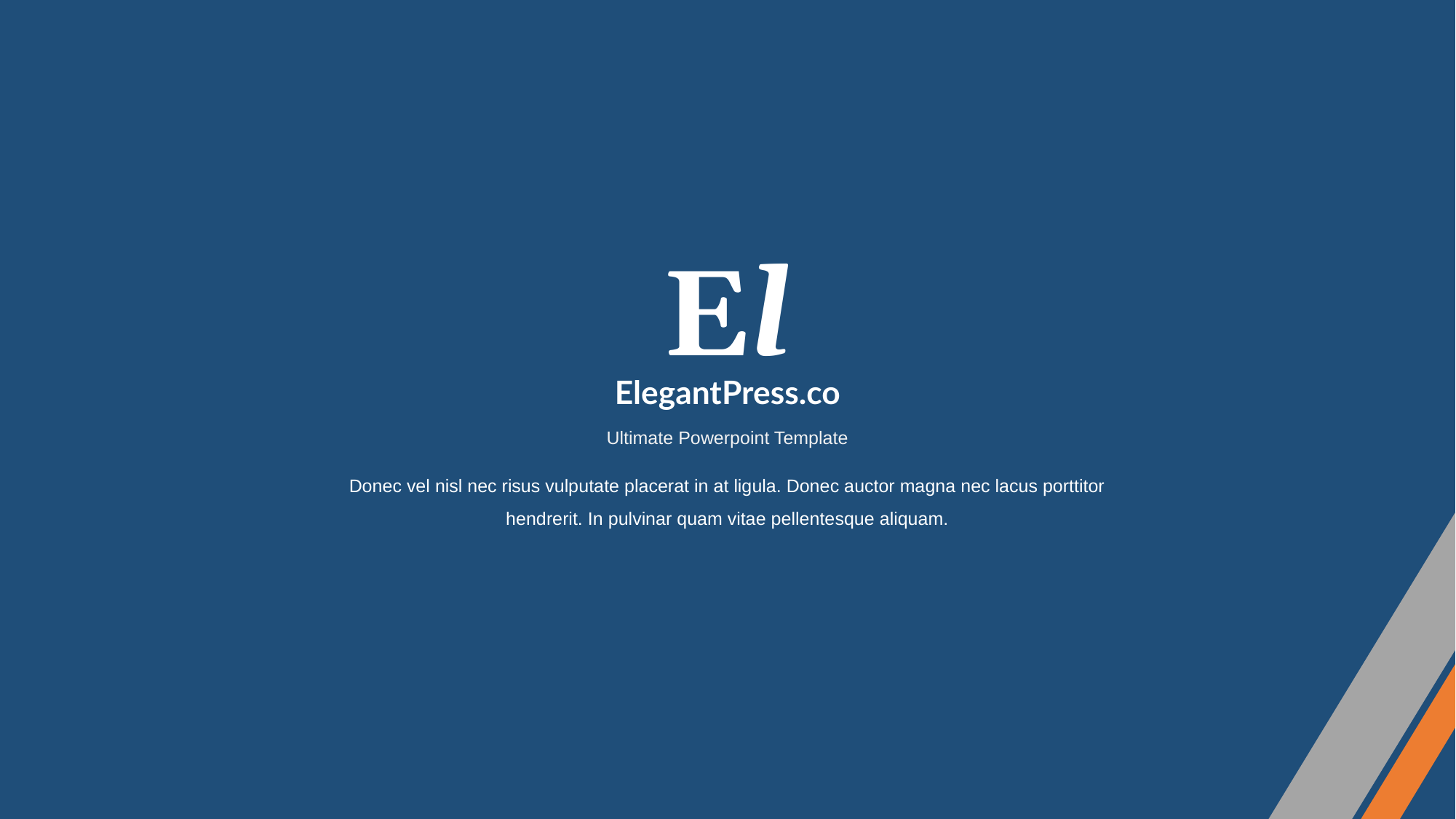

El
ElegantPress.co
Ultimate Powerpoint Template
Donec vel nisl nec risus vulputate placerat in at ligula. Donec auctor magna nec lacus porttitor hendrerit. In pulvinar quam vitae pellentesque aliquam.